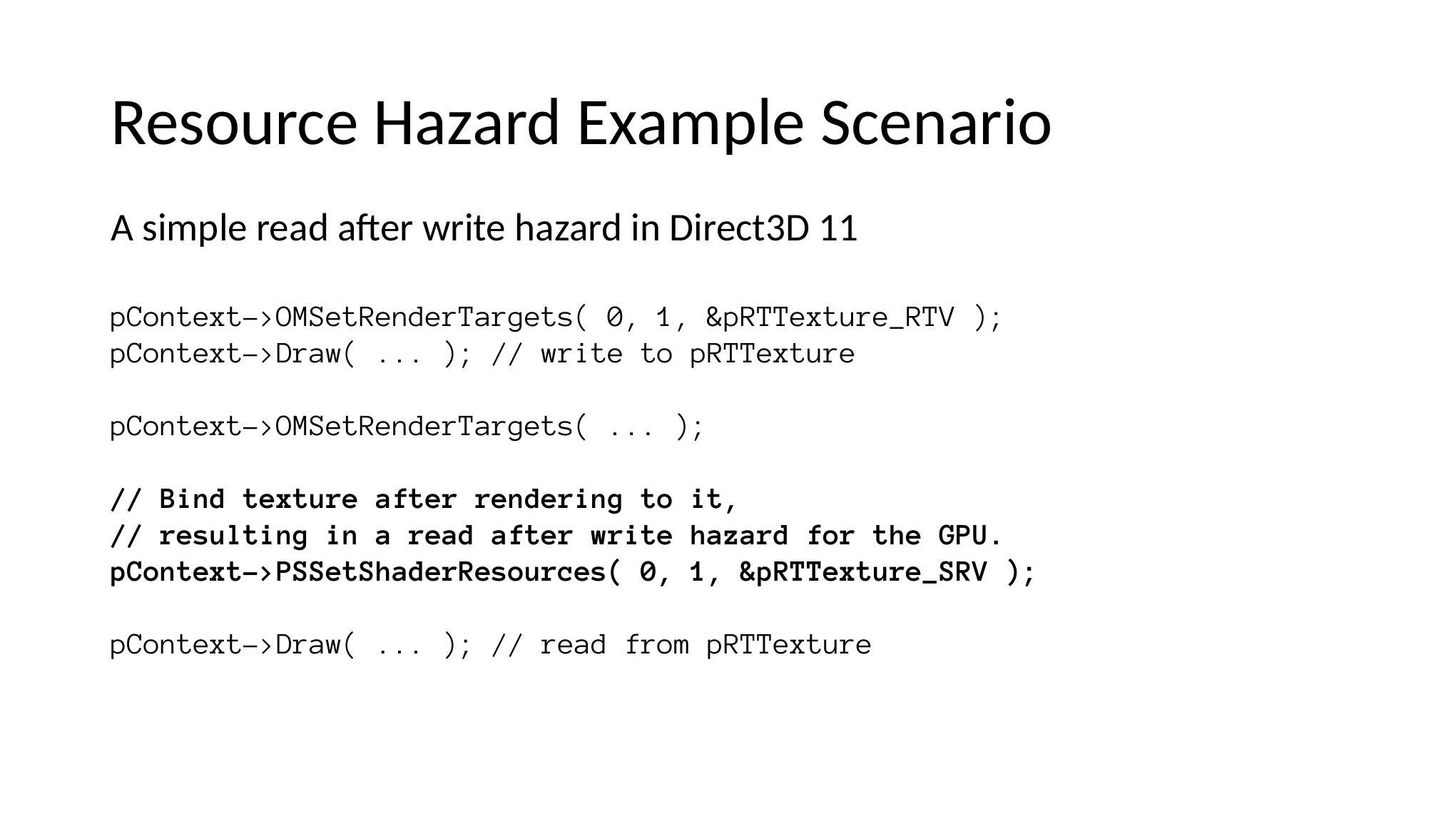

# Resource Hazard Example Scenario
A simple read after write hazard in Direct3D 11
pContext->OMSetRenderTargets( 0, 1, &pRTTexture_RTV );
pContext->Draw( ... ); // write to pRTTexture

pContext->OMSetRenderTargets( ... );

// Bind texture after rendering to it,
// resulting in a read after write hazard for the GPU.
pContext->PSSetShaderResources( 0, 1, &pRTTexture_SRV );

pContext->Draw( ... ); // read from pRTTexture